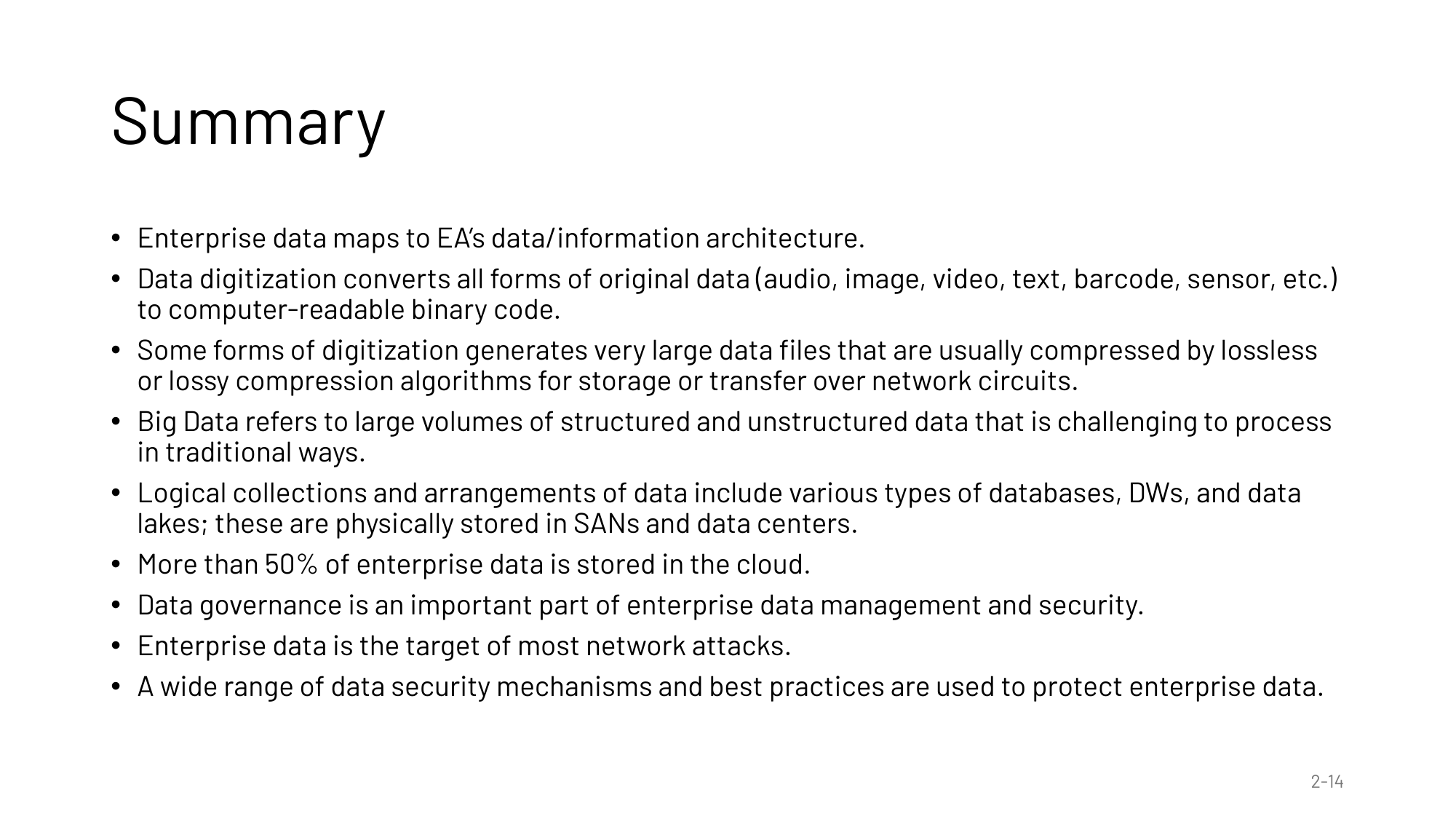

# Summary
Enterprise data maps to EA’s data/information architecture.
Data digitization converts all forms of original data (audio, image, video, text, barcode, sensor, etc.) to computer-readable binary code.
Some forms of digitization generates very large data files that are usually compressed by lossless or lossy compression algorithms for storage or transfer over network circuits.
Big Data refers to large volumes of structured and unstructured data that is challenging to process in traditional ways.
Logical collections and arrangements of data include various types of databases, DWs, and data lakes; these are physically stored in SANs and data centers.
More than 50% of enterprise data is stored in the cloud.
Data governance is an important part of enterprise data management and security.
Enterprise data is the target of most network attacks.
A wide range of data security mechanisms and best practices are used to protect enterprise data.

2-14